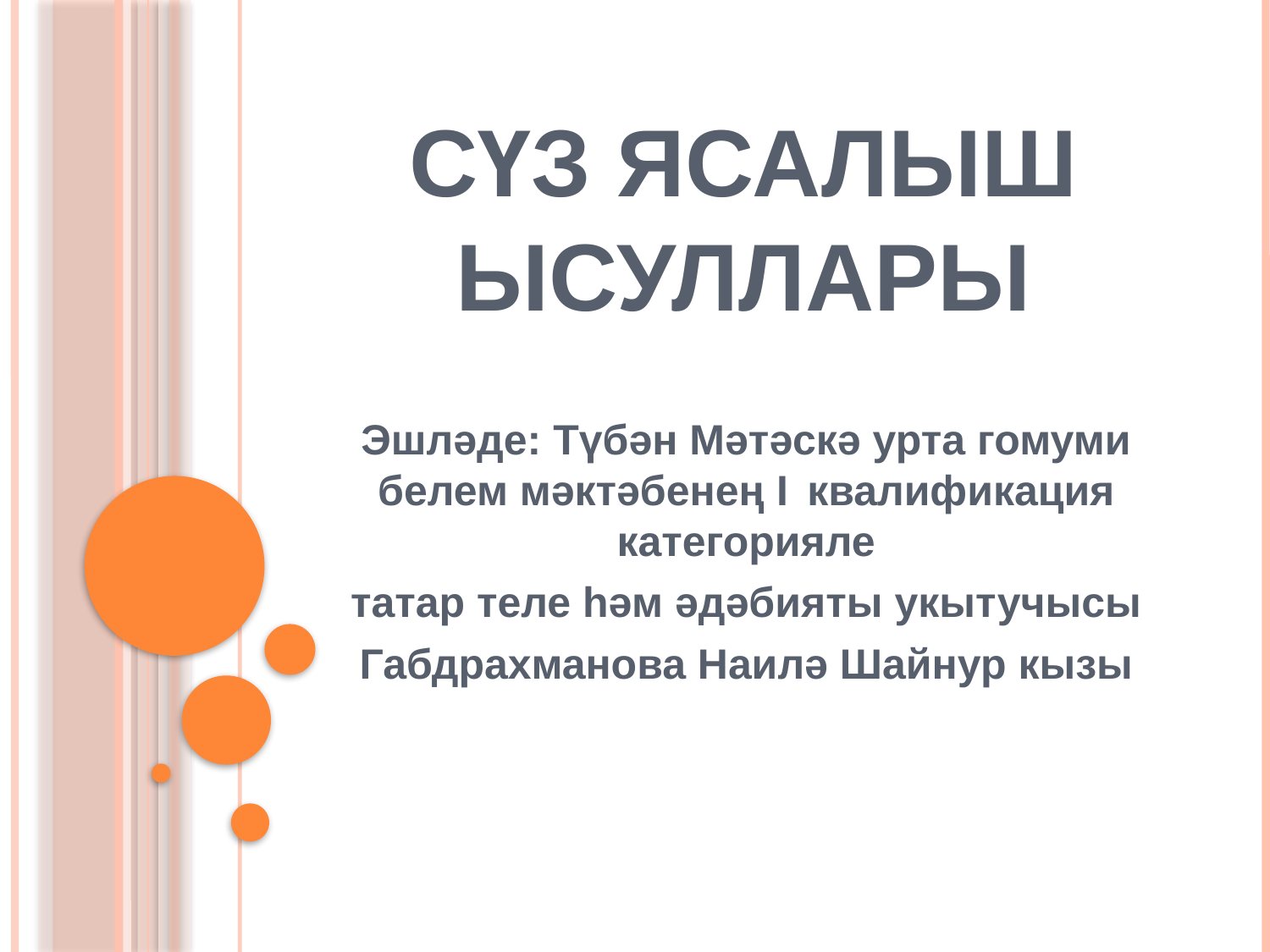

# сүз ясалыш ысуллары
Эшләде: Түбән Мәтәскә урта гомуми белем мәктәбенең I квалификация категорияле
 татар теле һәм әдәбияты укытучысы
Габдрахманова Наилә Шайнур кызы